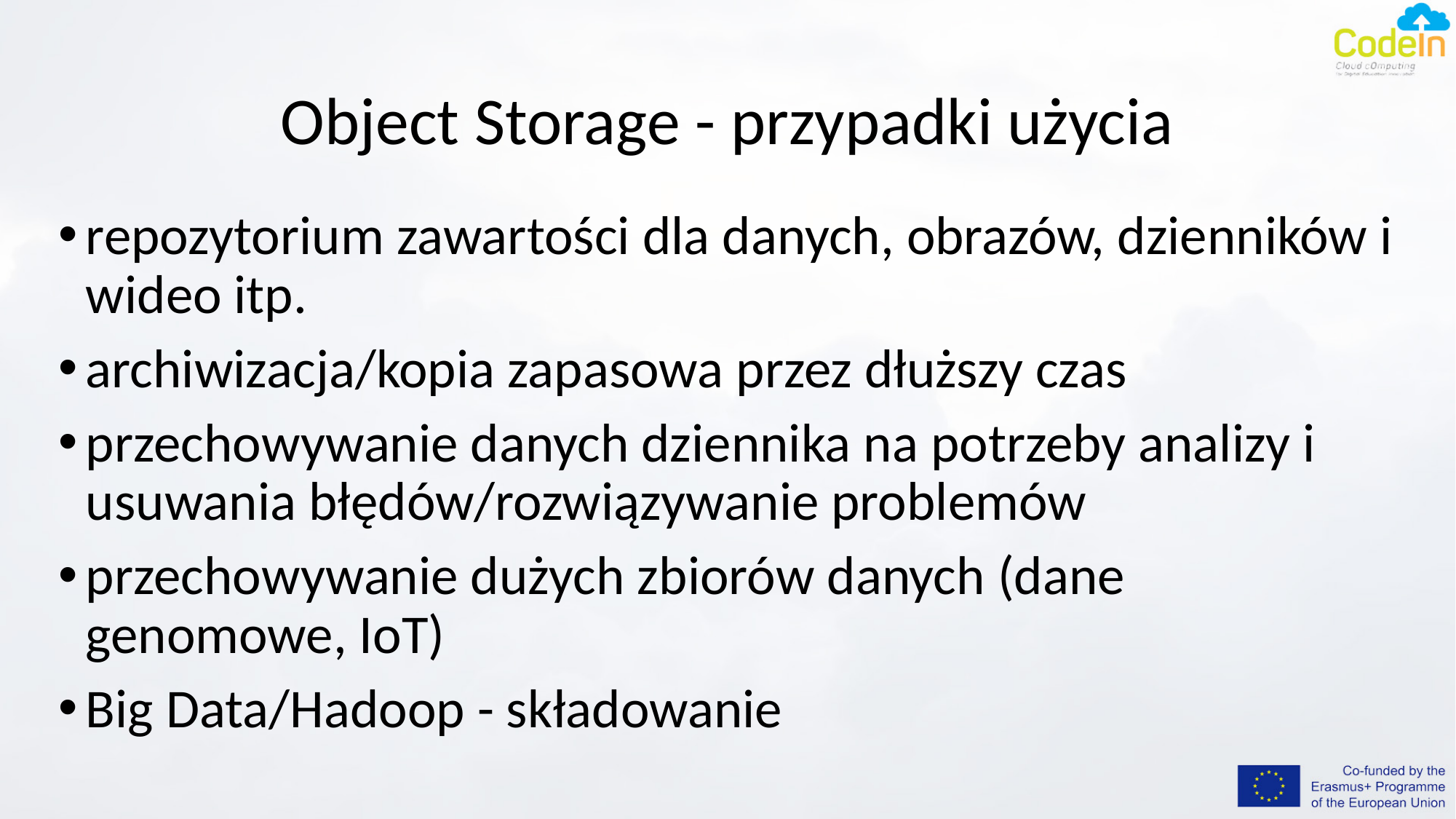

# Object Storage - przypadki użycia
repozytorium zawartości dla danych, obrazów, dzienników i wideo itp.
archiwizacja/kopia zapasowa przez dłuższy czas
przechowywanie danych dziennika na potrzeby analizy i usuwania błędów/rozwiązywanie problemów
przechowywanie dużych zbiorów danych (dane genomowe, IoT)
Big Data/Hadoop - składowanie